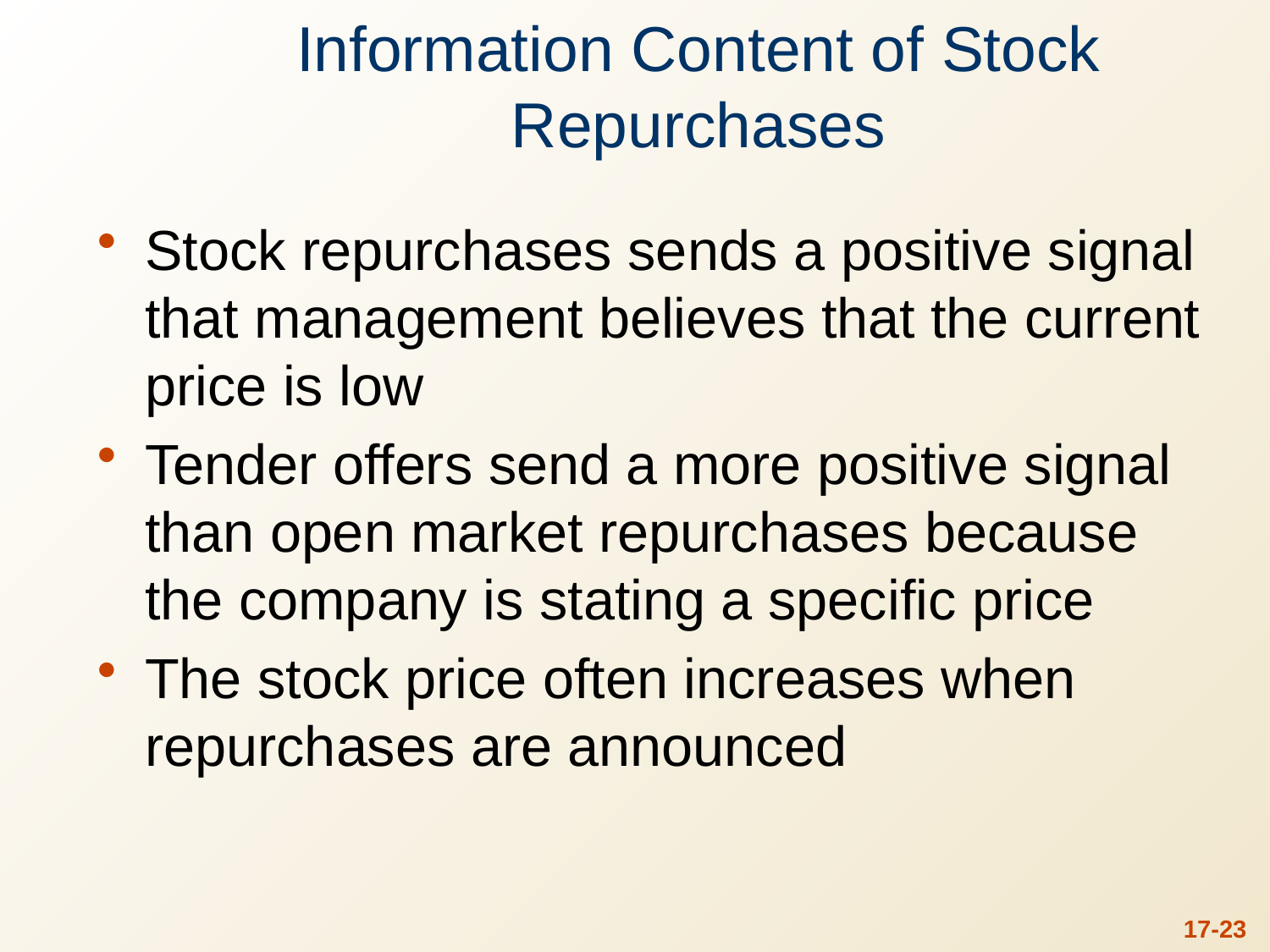

# Information Content of Stock Repurchases
Stock repurchases sends a positive signal that management believes that the current price is low
Tender offers send a more positive signal than open market repurchases because the company is stating a specific price
The stock price often increases when repurchases are announced
17-23